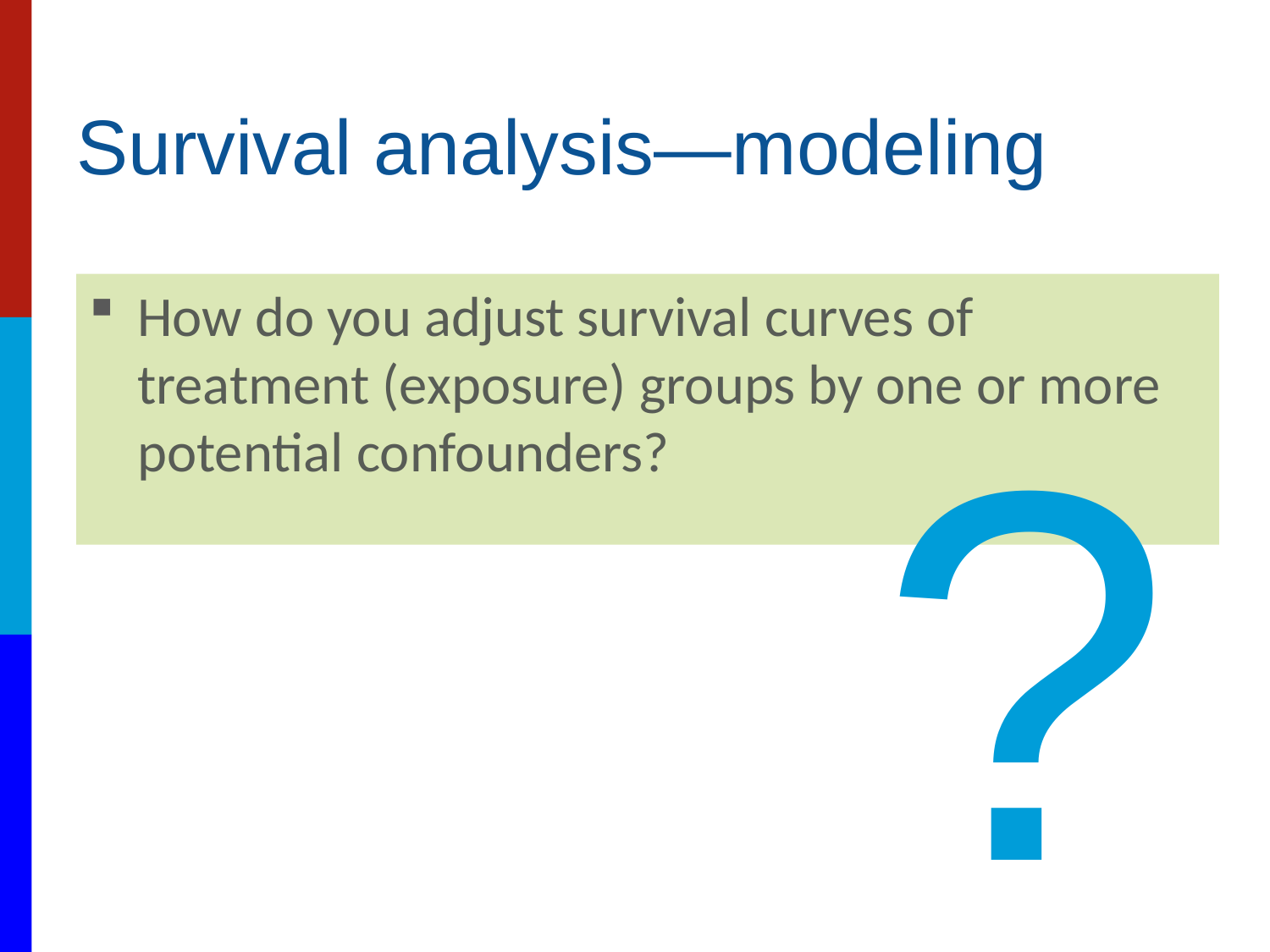

# Survival analysis—modeling
How do you adjust survival curves of treatment (exposure) groups by one or more potential confounders?
?